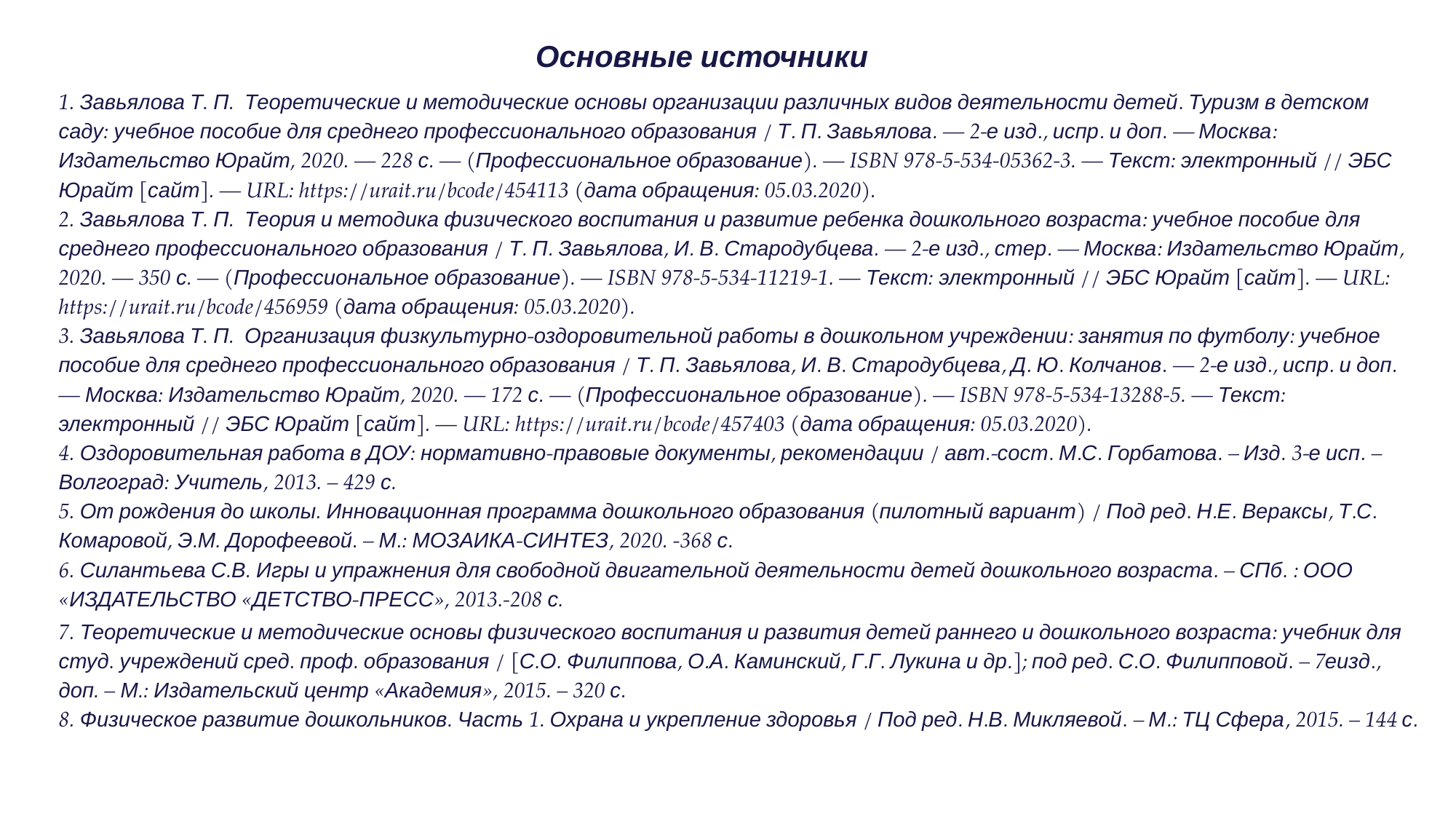

Основные источники
1. Завьялова Т. П.  Теоретические и методические основы организации различных видов деятельности детей. Туризм в детском саду: учебное пособие для среднего профессионального образования / Т. П. Завьялова. — 2-е изд., испр. и доп. — Москва: Издательство Юрайт, 2020. — 228 с. — (Профессиональное образование). — ISBN 978-5-534-05362-3. — Текст: электронный // ЭБС Юрайт [сайт]. — URL: https://urait.ru/bcode/454113 (дата обращения: 05.03.2020).
2. Завьялова Т. П.  Теория и методика физического воспитания и развитие ребенка дошкольного возраста: учебное пособие для среднего профессионального образования / Т. П. Завьялова, И. В. Стародубцева. — 2-е изд., стер. — Москва: Издательство Юрайт, 2020. — 350 с. — (Профессиональное образование). — ISBN 978-5-534-11219-1. — Текст: электронный // ЭБС Юрайт [сайт]. — URL: https://urait.ru/bcode/456959 (дата обращения: 05.03.2020).
3. Завьялова Т. П.  Организация физкультурно-оздоровительной работы в дошкольном учреждении: занятия по футболу: учебное пособие для среднего профессионального образования / Т. П. Завьялова, И. В. Стародубцева, Д. Ю. Колчанов. — 2-е изд., испр. и доп. — Москва: Издательство Юрайт, 2020. — 172 с. — (Профессиональное образование). — ISBN 978-5-534-13288-5. — Текст: электронный // ЭБС Юрайт [сайт]. — URL: https://urait.ru/bcode/457403 (дата обращения: 05.03.2020).
4. Оздоровительная работа в ДОУ: нормативно-правовые документы, рекомендации / авт.-сост. М.С. Горбатова. – Изд. 3-е исп. – Волгоград: Учитель, 2013. – 429 с.
5. От рождения до школы. Инновационная программа дошкольного образования (пилотный вариант) / Под ред. Н.Е. Вераксы, Т.С. Комаровой, Э.М. Дорофеевой. – М.: МОЗАИКА-СИНТЕЗ, 2020. -368 с.
6. Силантьева С.В. Игры и упражнения для свободной двигательной деятельности детей дошкольного возраста. – СПб. : ООО «ИЗДАТЕЛЬСТВО «ДЕТСТВО-ПРЕСС», 2013.-208 с.

7. Теоретические и методические основы физического воспитания и развития детей раннего и дошкольного возраста: учебник для студ. учреждений сред. проф. образования / [С.О. Филиппова, О.А. Каминский, Г.Г. Лукина и др.]; под ред. С.О. Филипповой. – 7еизд., доп. – М.: Издательский центр «Академия», 2015. – 320 с.
8. Физическое развитие дошкольников. Часть 1. Охрана и укрепление здоровья / Под ред. Н.В. Микляевой. – М.: ТЦ Сфера, 2015. – 144 с.